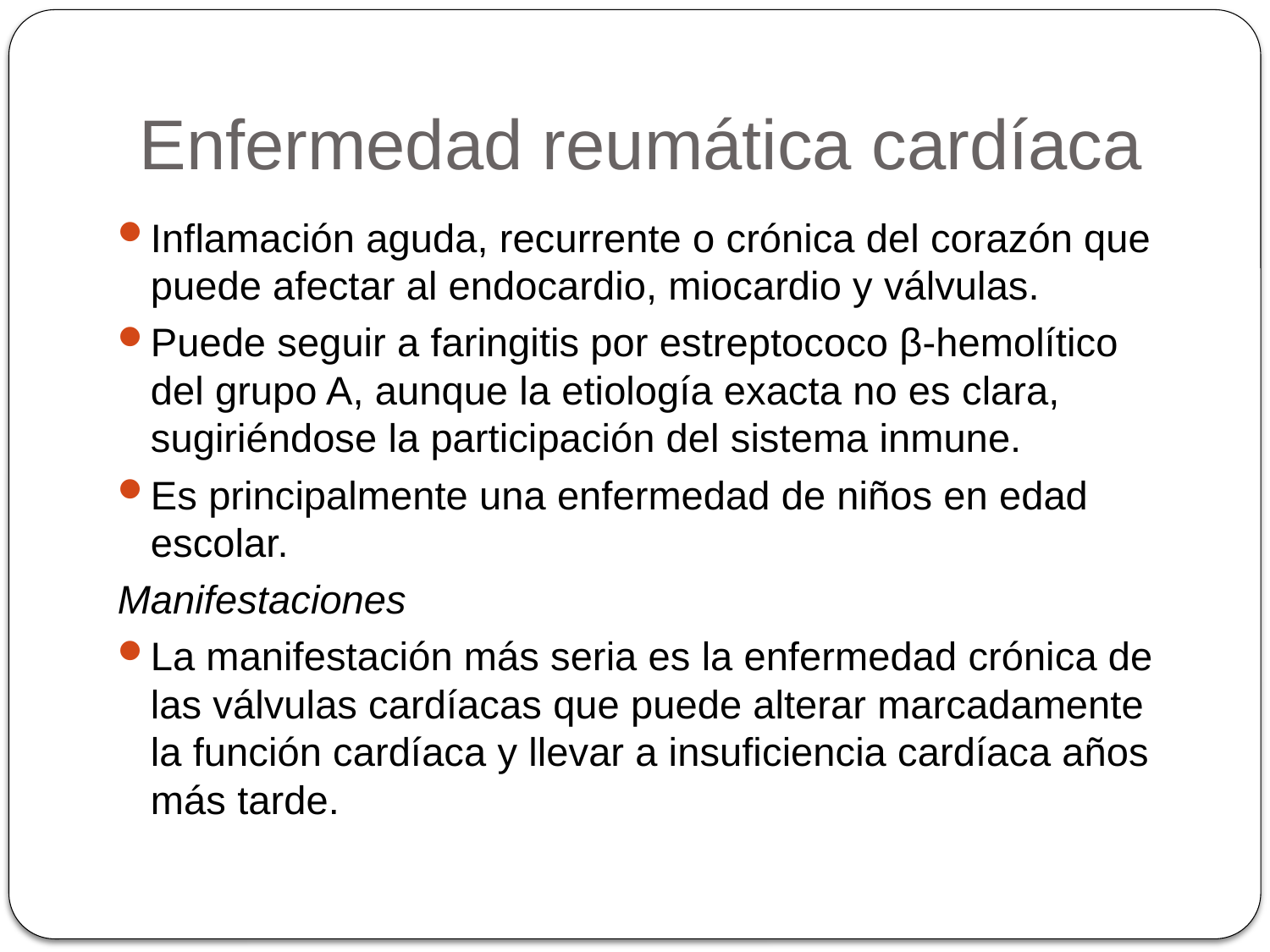

# Enfermedad reumática cardíaca
Inflamación aguda, recurrente o crónica del corazón que puede afectar al endocardio, miocardio y válvulas.
Puede seguir a faringitis por estreptococo β-hemolítico del grupo A, aunque la etiología exacta no es clara, sugiriéndose la participación del sistema inmune.
Es principalmente una enfermedad de niños en edad escolar.
Manifestaciones
La manifestación más seria es la enfermedad crónica de las válvulas cardíacas que puede alterar marcadamente la función cardíaca y llevar a insuficiencia cardíaca años más tarde.